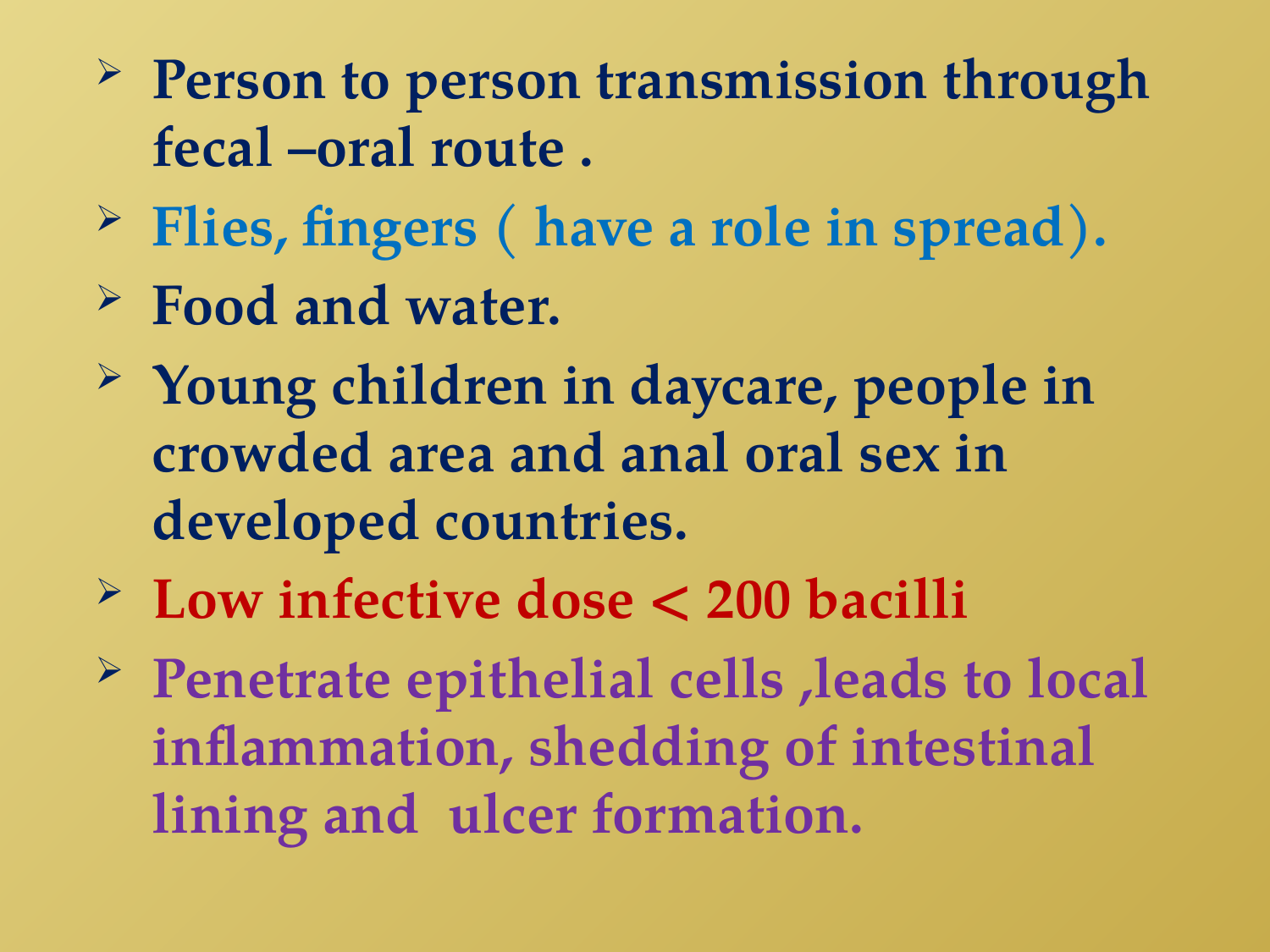

#
Person to person transmission through fecal –oral route .
Flies, fingers ( have a role in spread).
Food and water.
Young children in daycare, people in crowded area and anal oral sex in developed countries.
Low infective dose < 200 bacilli
Penetrate epithelial cells ,leads to local inflammation, shedding of intestinal lining and  ulcer formation.